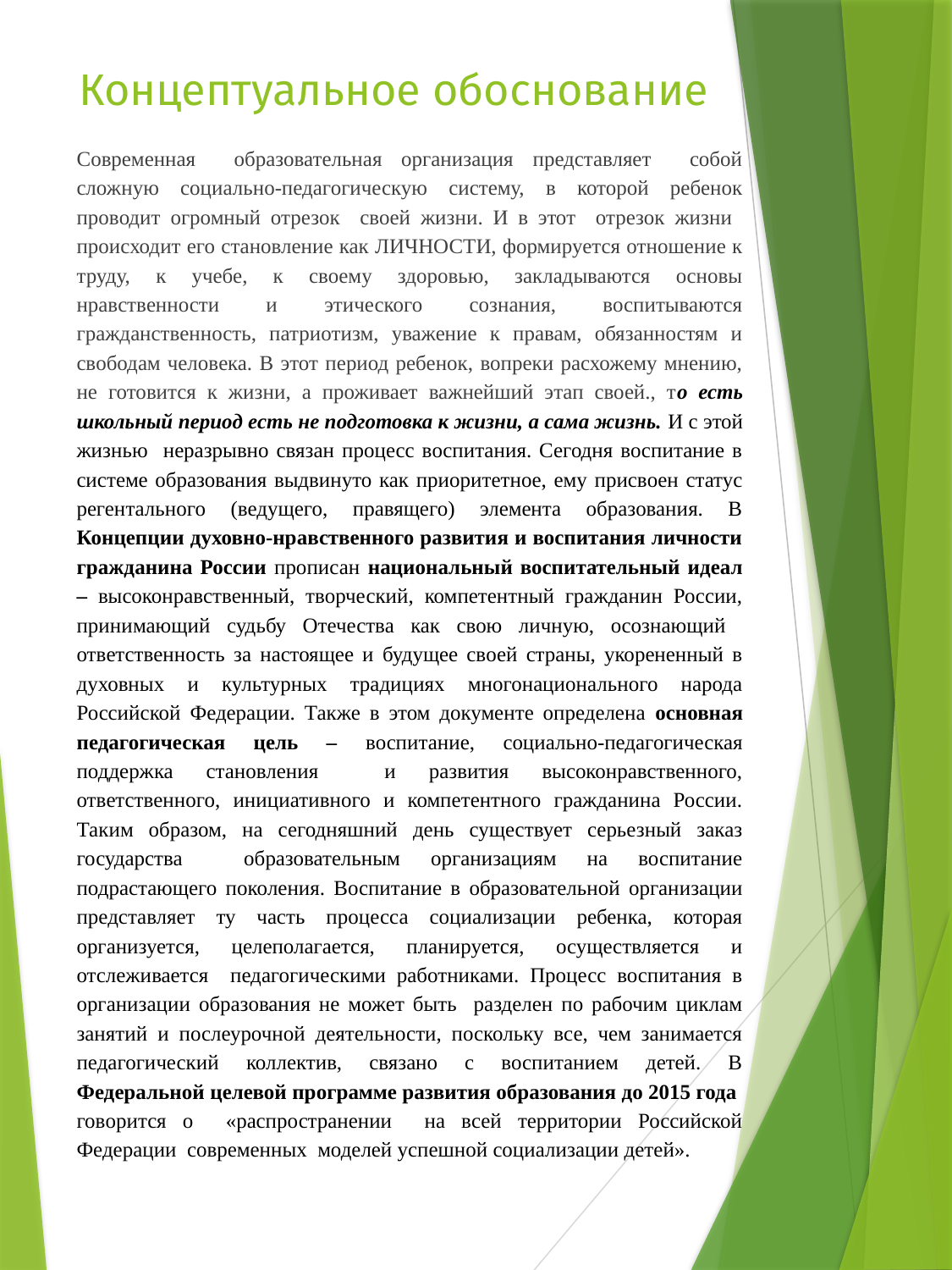

# Концептуальное обоснование
Современная  образовательная организация представляет  собой сложную социально-педагогическую систему, в которой ребенок проводит огромный отрезок  своей жизни. И в этот  отрезок жизни  происходит его становление как ЛИЧНОСТИ, формируется отношение к труду, к учебе, к своему здоровью, закладываются основы нравственности и этического сознания, воспитываются гражданственность, патриотизм, уважение к правам, обязанностям и свободам человека. В этот период ребенок, вопреки расхожему мнению, не готовится к жизни, а проживает важнейший этап своей., то есть школьный период есть не подготовка к жизни, а сама жизнь. И с этой жизнью  неразрывно связан процесс воспитания. Сегодня воспитание в системе образования выдвинуто как приоритетное, ему присвоен статус регентального (ведущего, правящего) элемента образования. В Концепции духовно-нравственного развития и воспитания личности гражданина России прописан национальный воспитательный идеал – высоконравственный, творческий, компетентный гражданин России, принимающий судьбу Отечества как свою личную, осознающий  ответственность за настоящее и будущее своей страны, укорененный в духовных и культурных традициях многонационального народа Российской Федерации. Также в этом документе определена основная педагогическая цель – воспитание, социально-педагогическая поддержка становления  и развития высоконравственного, ответственного, инициативного и компетентного гражданина России. Таким образом, на сегодняшний день существует серьезный заказ государства  образовательным организациям на воспитание подрастающего поколения. Воспитание в образовательной организации представляет ту часть процесса социализации ребенка, которая организуется, целеполагается, планируется, осуществляется и отслеживается  педагогическими работниками. Процесс воспитания в организации образования не может быть  разделен по рабочим циклам занятий и послеурочной деятельности, поскольку все, чем занимается педагогический коллектив, связано с воспитанием детей. В Федеральной целевой программе развития образования до 2015 года  говорится о  «распространении  на всей территории Российской Федерации  современных  моделей успешной социализации детей».